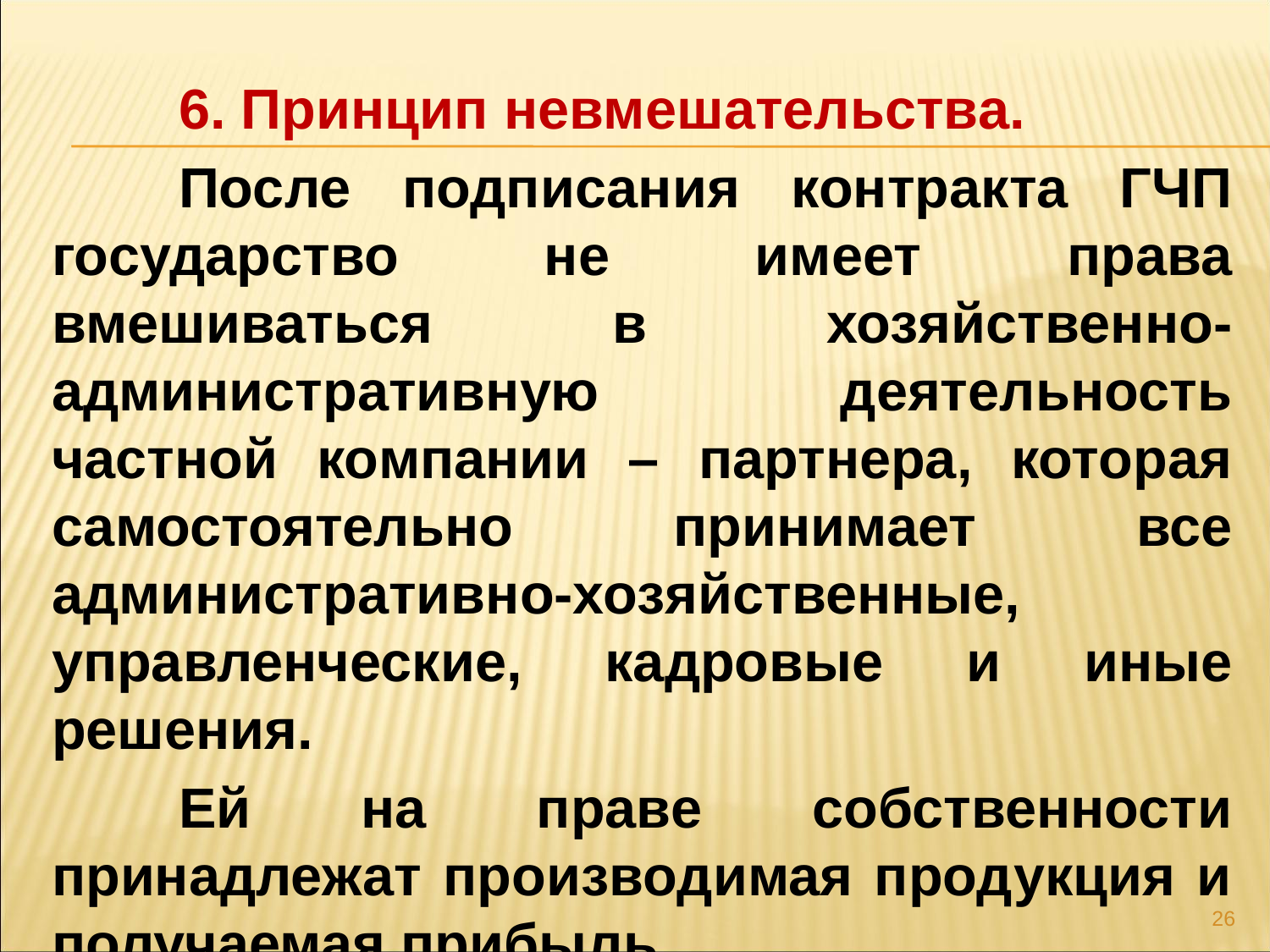

6. Принцип невмешательства.
	После подписания контракта ГЧП государство не имеет права вмешиваться в хозяйственно-административную деятельность частной компании – партнера, которая самостоятельно принимает все административно-хозяйственные, управленческие, кадровые и иные решения.
	Ей на праве собственности принадлежат производимая продукция и получаемая прибыль.

26